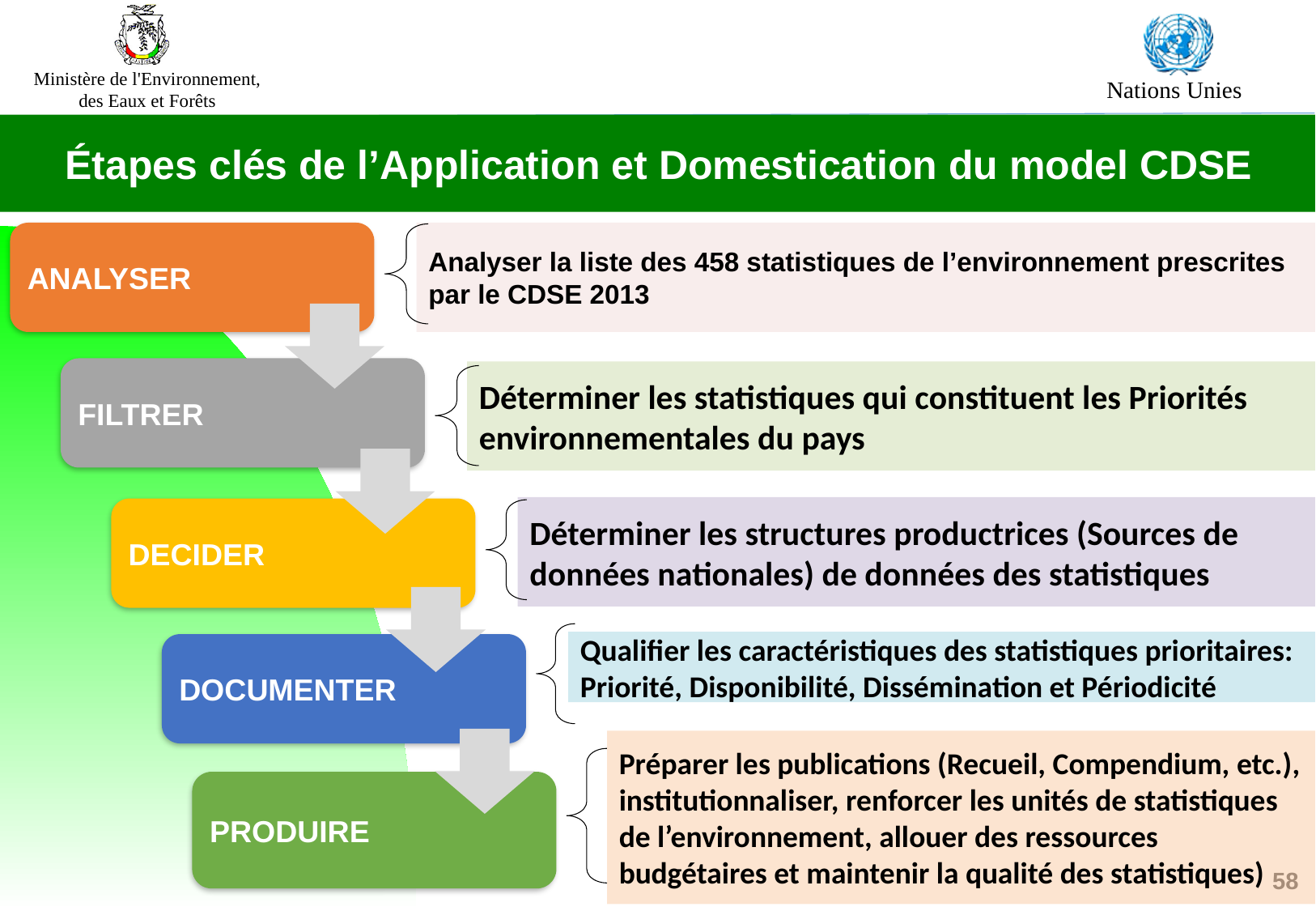

Étapes clés de l’Application et Domestication du model CDSE
ANALYSER
Analyser la liste des 458 statistiques de l’environnement prescrites par le CDSE 2013

FILTRER
Déterminer les statistiques qui constituent les Priorités environnementales du pays

Déterminer les structures productrices (Sources de données nationales) de données des statistiques
DECIDER

Qualifier les caractéristiques des statistiques prioritaires: Priorité, Disponibilité, Dissémination et Périodicité
DOCUMENTER

Préparer les publications (Recueil, Compendium, etc.), institutionnaliser, renforcer les unités de statistiques de l’environnement, allouer des ressources budgétaires et maintenir la qualité des statistiques)

PRODUIRE
58